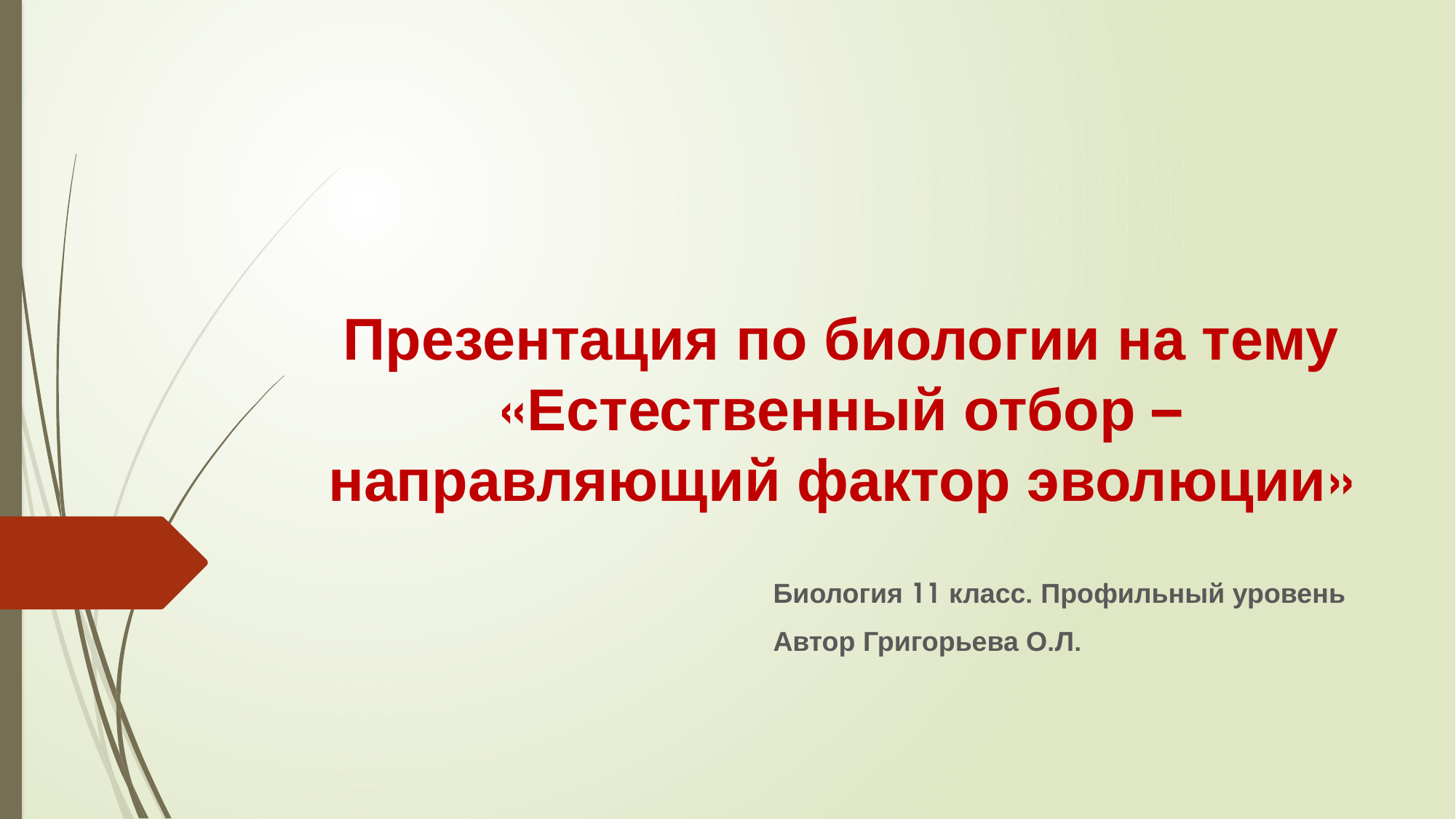

# Презентация по биологии на тему «Естественный отбор – направляющий фактор эволюции»
Биология 11 класс. Профильный уровень
Автор Григорьева О.Л.